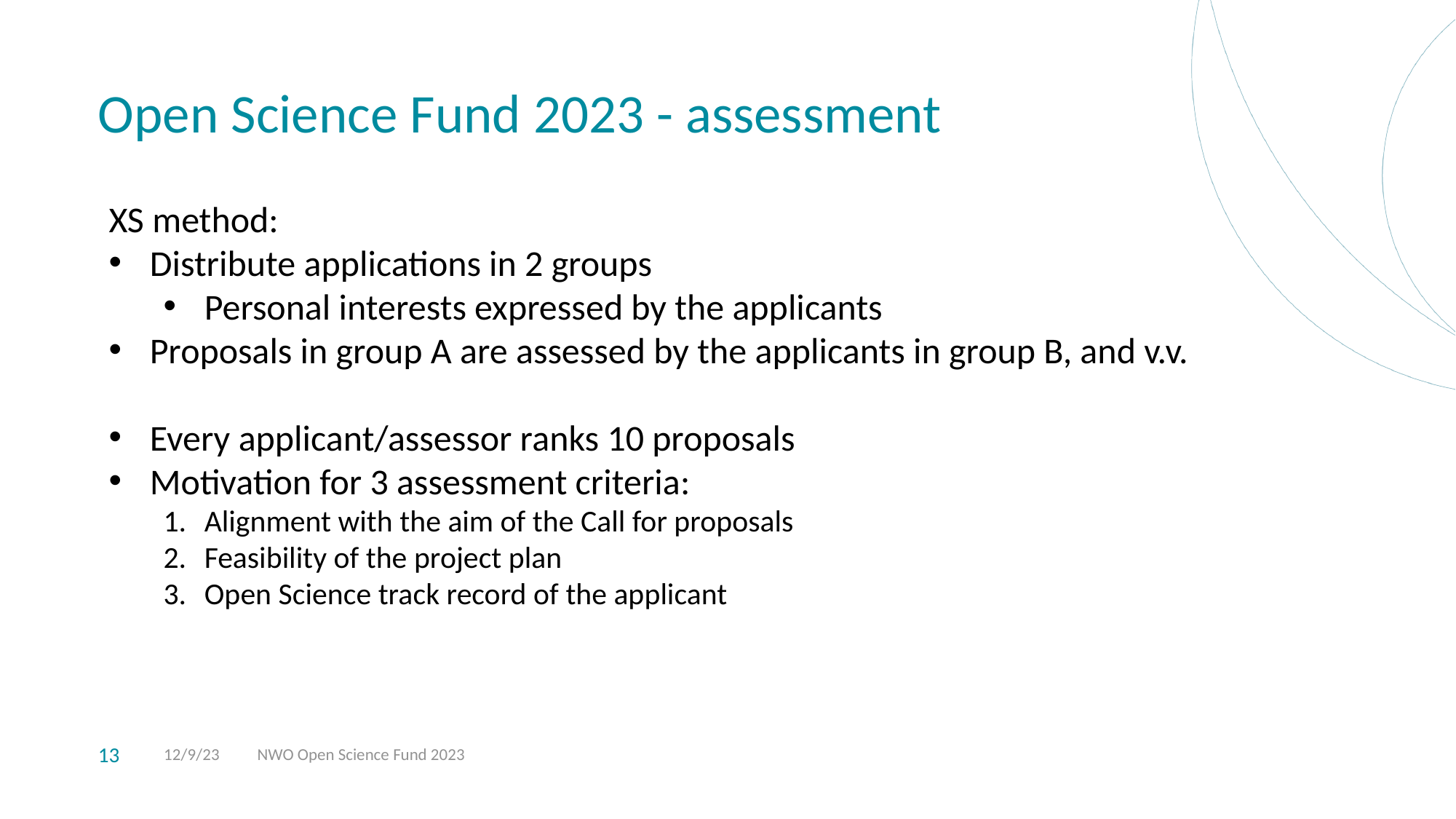

# Open Science Fund 2023 - assessment
XS method:
Distribute applications in 2 groups
Personal interests expressed by the applicants
Proposals in group A are assessed by the applicants in group B, and v.v.

Every applicant/assessor ranks 10 proposals
Motivation for 3 assessment criteria:
Alignment with the aim of the Call for proposals
Feasibility of the project plan
Open Science track record of the applicant

13
12/9/23
NWO Open Science Fund 2023